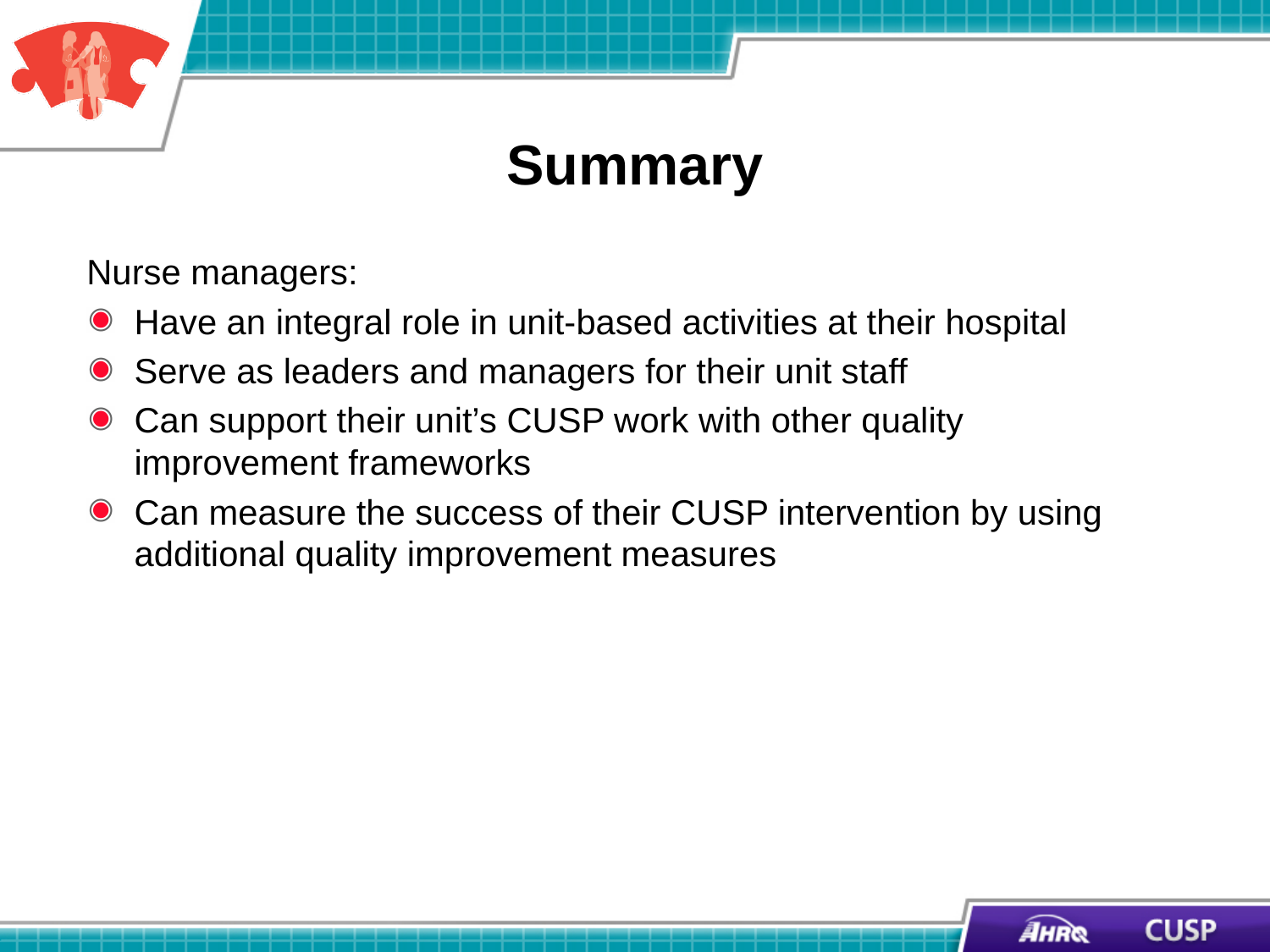

# Summary
Nurse managers:
Have an integral role in unit-based activities at their hospital
Serve as leaders and managers for their unit staff
Can support their unit’s CUSP work with other quality improvement frameworks
Can measure the success of their CUSP intervention by using additional quality improvement measures